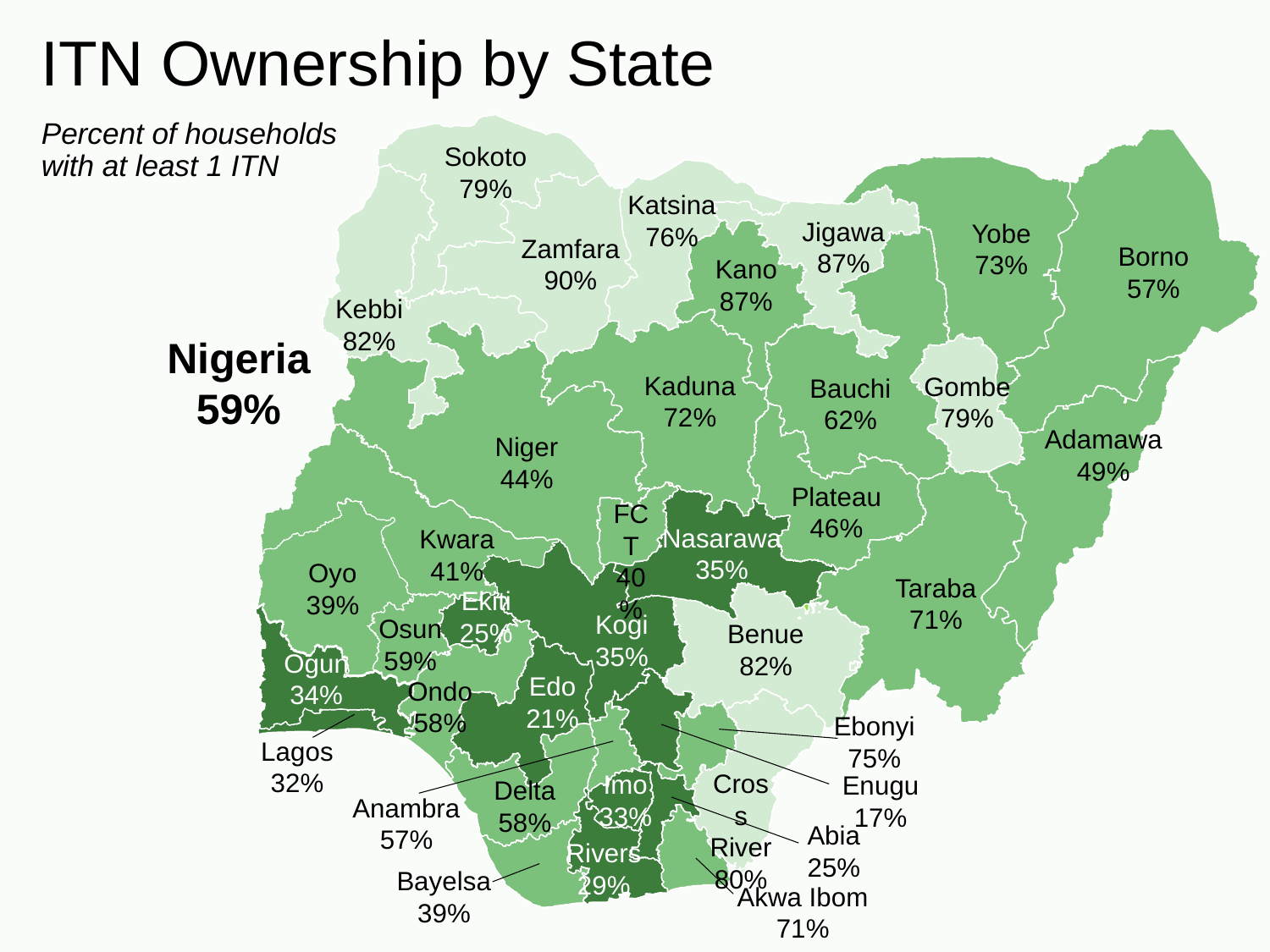

# ITN Ownership by State
Percent of households with at least 1 ITN

Sokoto
79%
Katsina
76%
Jigawa
87%
Yobe
73%
Zamfara
90%
Borno
57%
Kano
87%
Kebbi
82%
Kaduna
72%
Gombe
79%
Bauchi
62%
Niger
44%
Adamawa
49%
Plateau
46%
FCT
40%
Nasarawa
35%
Kwara
41%
Taraba
71%
Oyo
39%
Kogi
35%
Osun
59%
Ogun
34%
Ondo
58%
Ekiti
25%
Ebonyi
75%
Benue
82%
Edo
21%
Cross River
80%
Enugu
17%
Anambra
57%
Abia
25%
Rivers
29%
Bayelsa
39%
Akwa Ibom
71%

Nigeria
59%

Lagos
32%

Imo
33%
Delta
58%